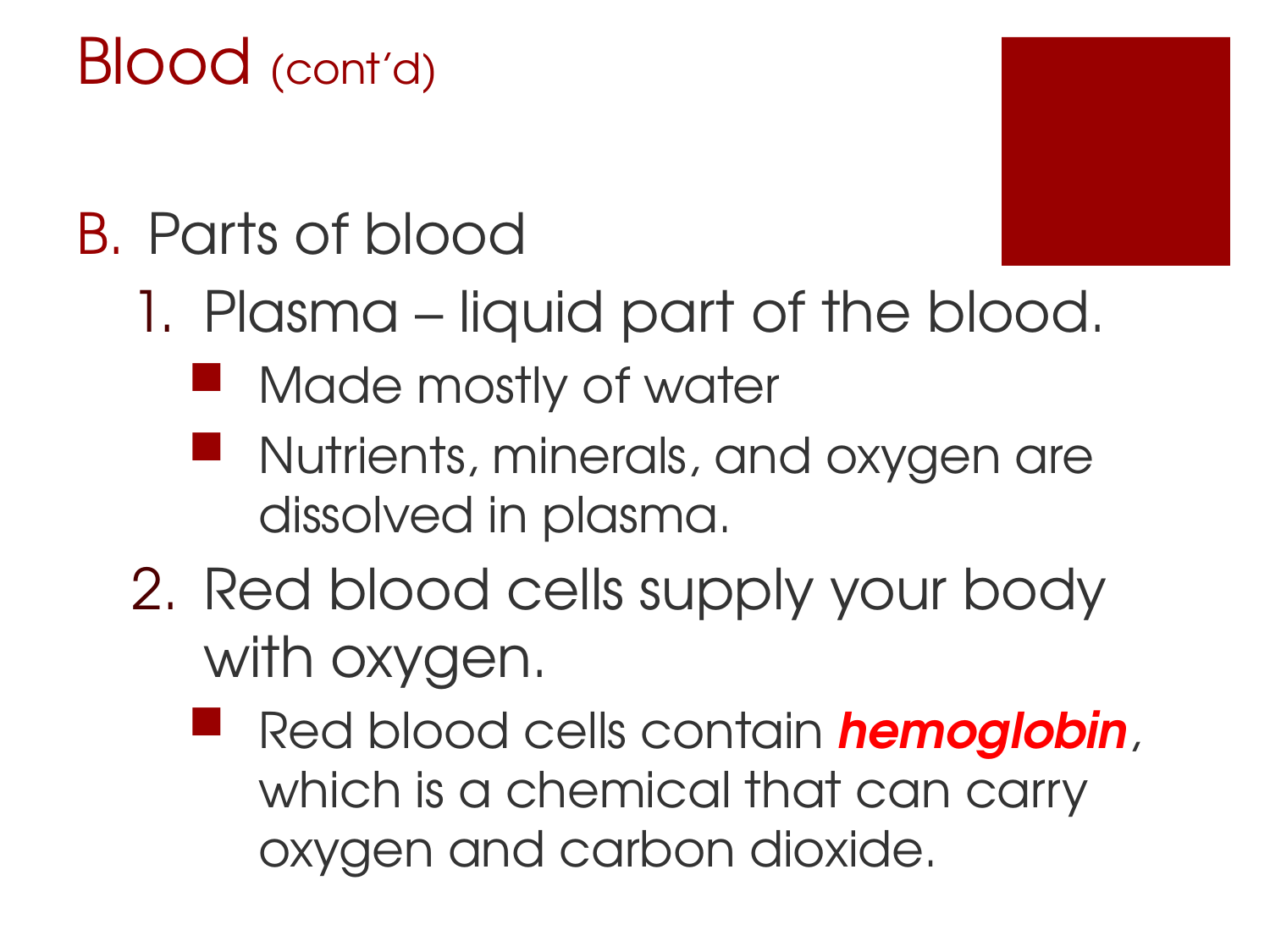

# Blood (cont’d)
Parts of blood
Plasma – liquid part of the blood.
Made mostly of water
Nutrients, minerals, and oxygen are dissolved in plasma.
Red blood cells supply your body with oxygen.
Red blood cells contain hemoglobin, which is a chemical that can carry oxygen and carbon dioxide.